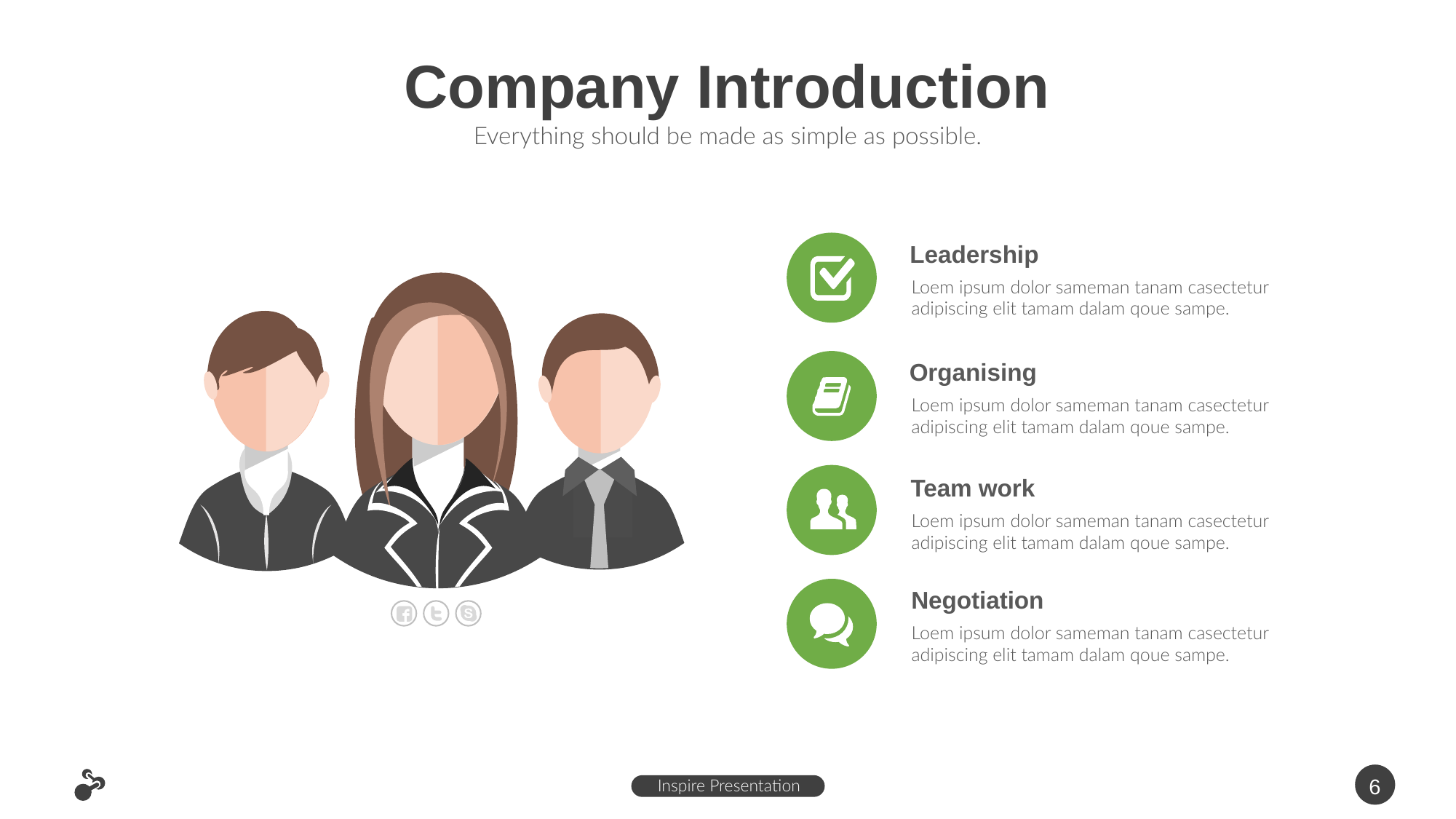

Company Introduction
Everything should be made as simple as possible.

Leadership
Loem ipsum dolor sameman tanam casectetur adipiscing elit tamam dalam qoue sampe.

Organising
Loem ipsum dolor sameman tanam casectetur adipiscing elit tamam dalam qoue sampe.

Team work
Loem ipsum dolor sameman tanam casectetur adipiscing elit tamam dalam qoue sampe.

Negotiation
Loem ipsum dolor sameman tanam casectetur adipiscing elit tamam dalam qoue sampe.

6

Inspire Presentation